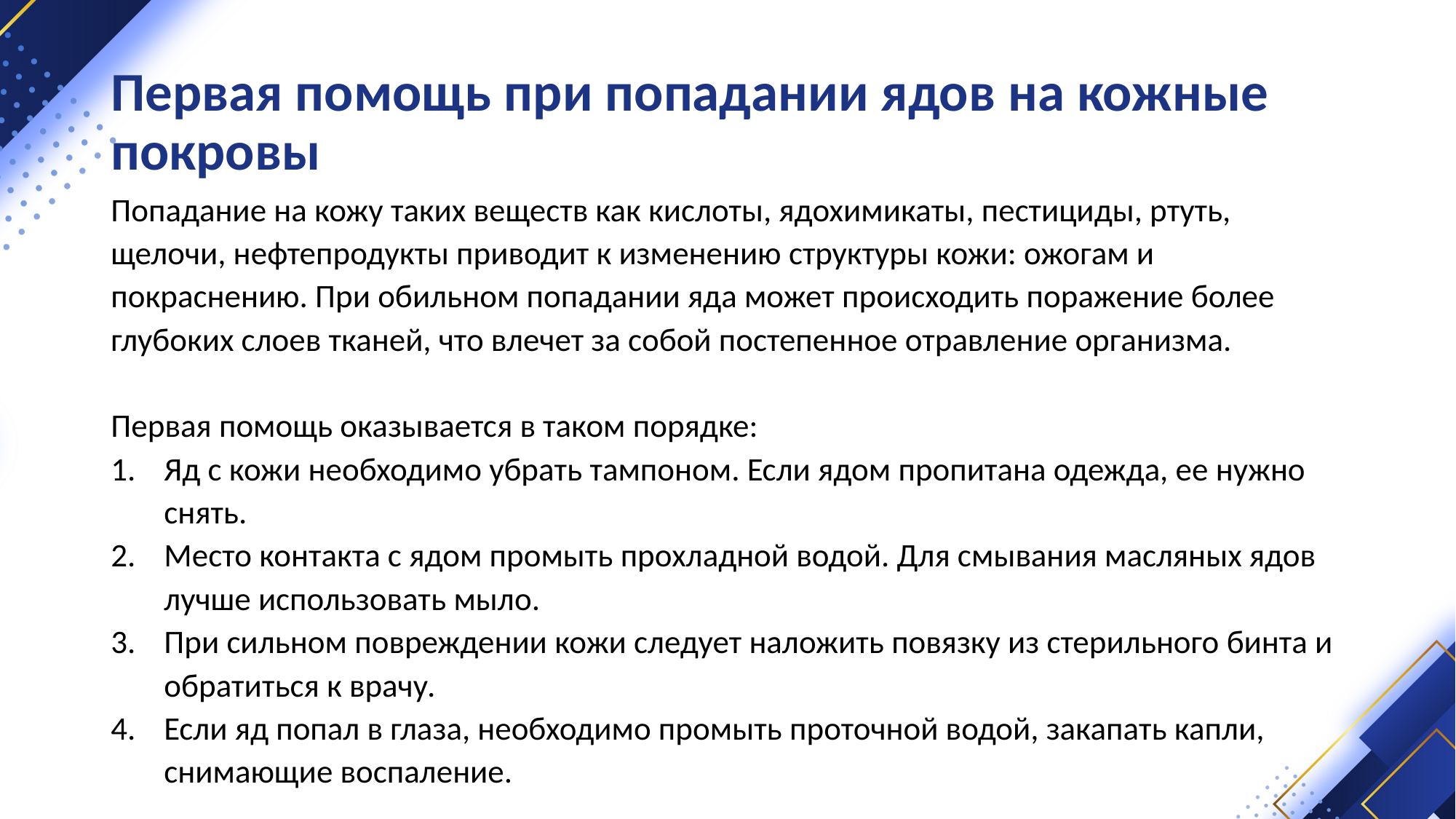

# Первая помощь при попадании ядов на кожные покровы
Попадание на кожу таких веществ как кислоты, ядохимикаты, пестициды, ртуть, щелочи, нефтепродукты приводит к изменению структуры кожи: ожогам и покраснению. При обильном попадании яда может происходить поражение более глубоких слоев тканей, что влечет за собой постепенное отравление организма.

Первая помощь оказывается в таком порядке:
Яд с кожи необходимо убрать тампоном. Если ядом пропитана одежда, ее нужно снять.
Место контакта с ядом промыть прохладной водой. Для смывания масляных ядов лучше использовать мыло.
При сильном повреждении кожи следует наложить повязку из стерильного бинта и обратиться к врачу.
Если яд попал в глаза, необходимо промыть проточной водой, закапать капли, снимающие воспаление.